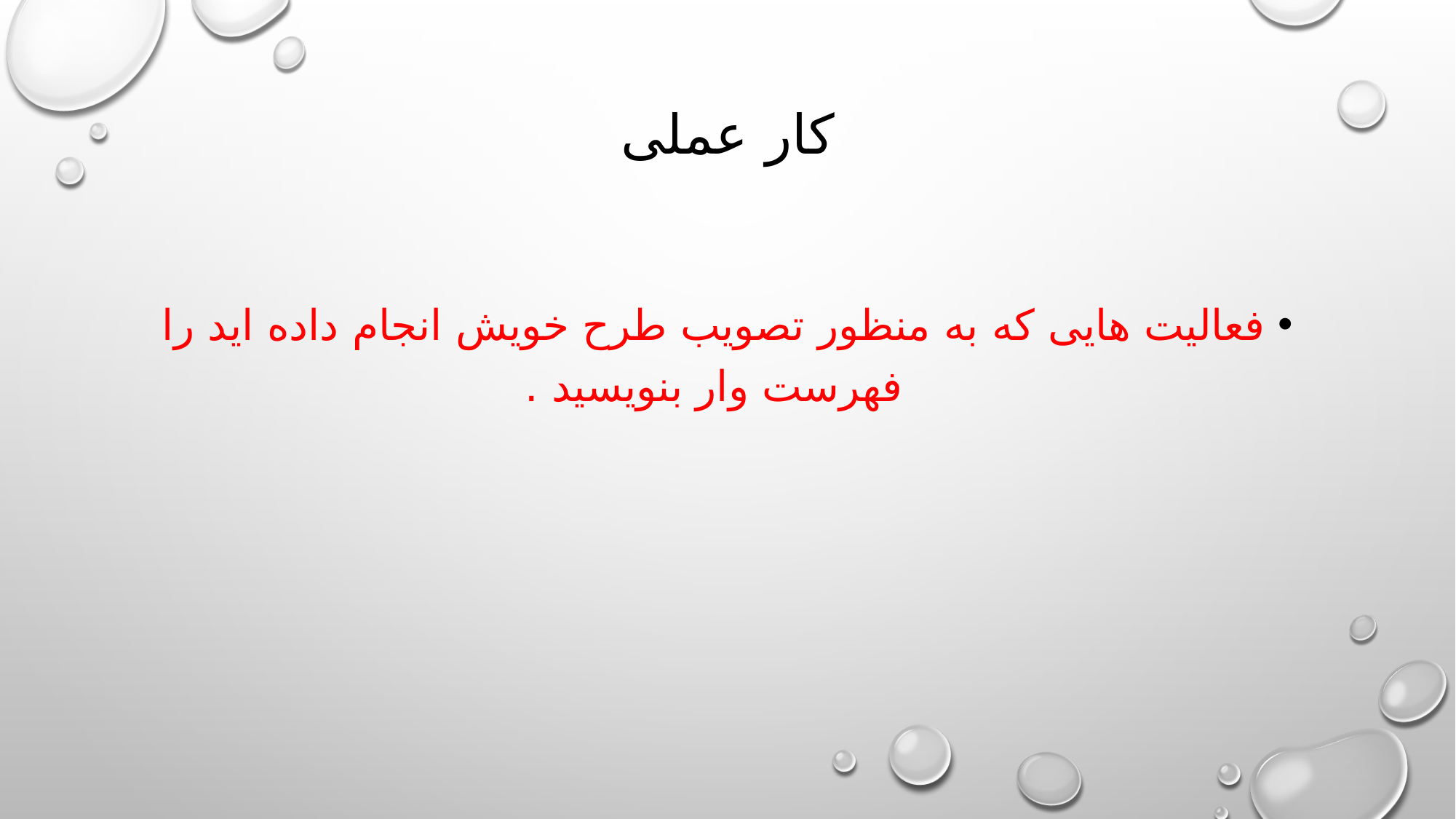

# کار عملی
فعالیت هایی که به منظور تصویب طرح خویش انجام داده اید را فهرست وار بنویسید .